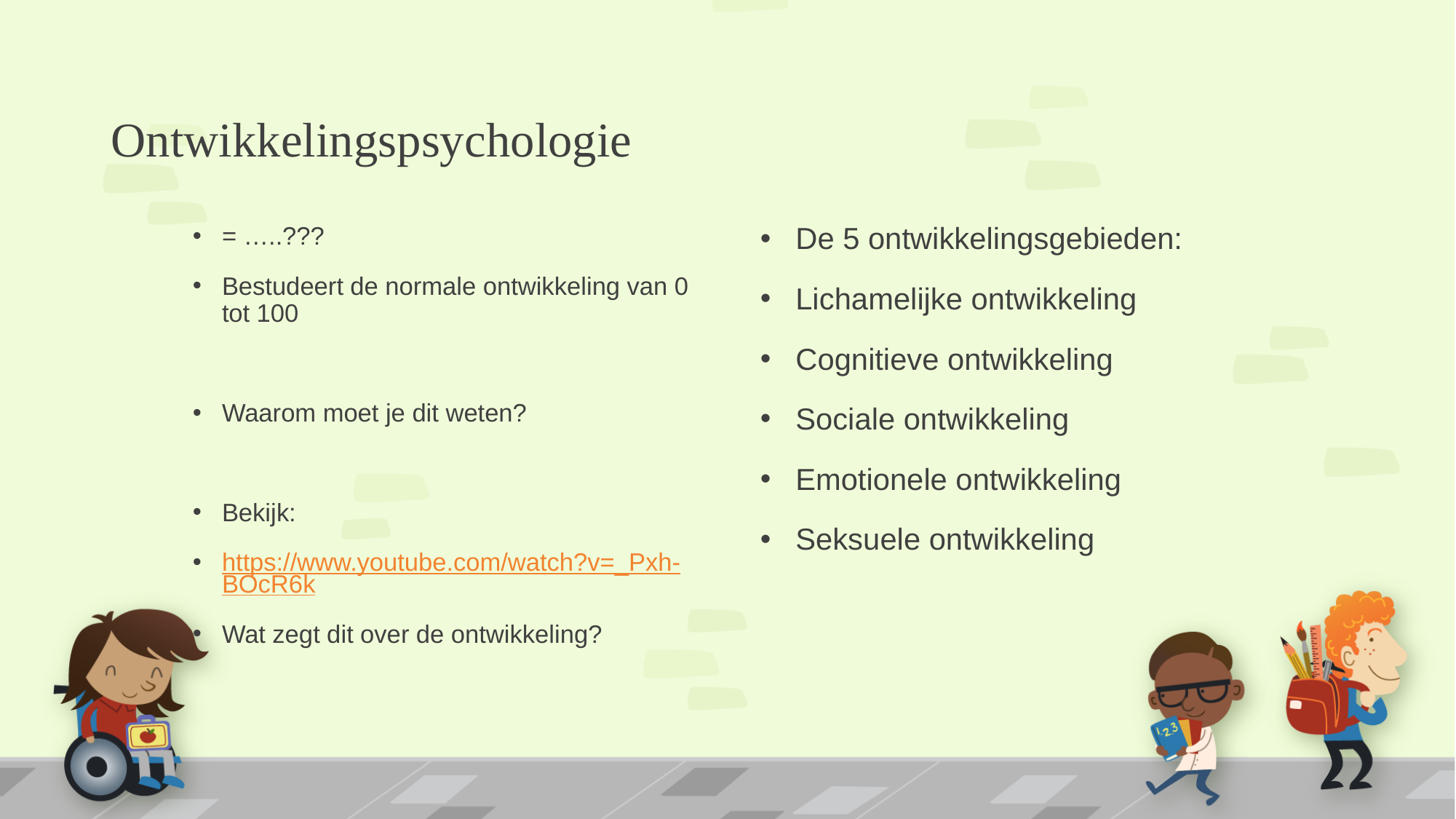

# Ontwikkelingspsychologie
= …..???
Bestudeert de normale ontwikkeling van 0 tot 100

Waarom moet je dit weten?

Bekijk:
https://www.youtube.com/watch?v=_Pxh-BOcR6k
Wat zegt dit over de ontwikkeling?
De 5 ontwikkelingsgebieden:
Lichamelijke ontwikkeling
Cognitieve ontwikkeling
Sociale ontwikkeling
Emotionele ontwikkeling
Seksuele ontwikkeling